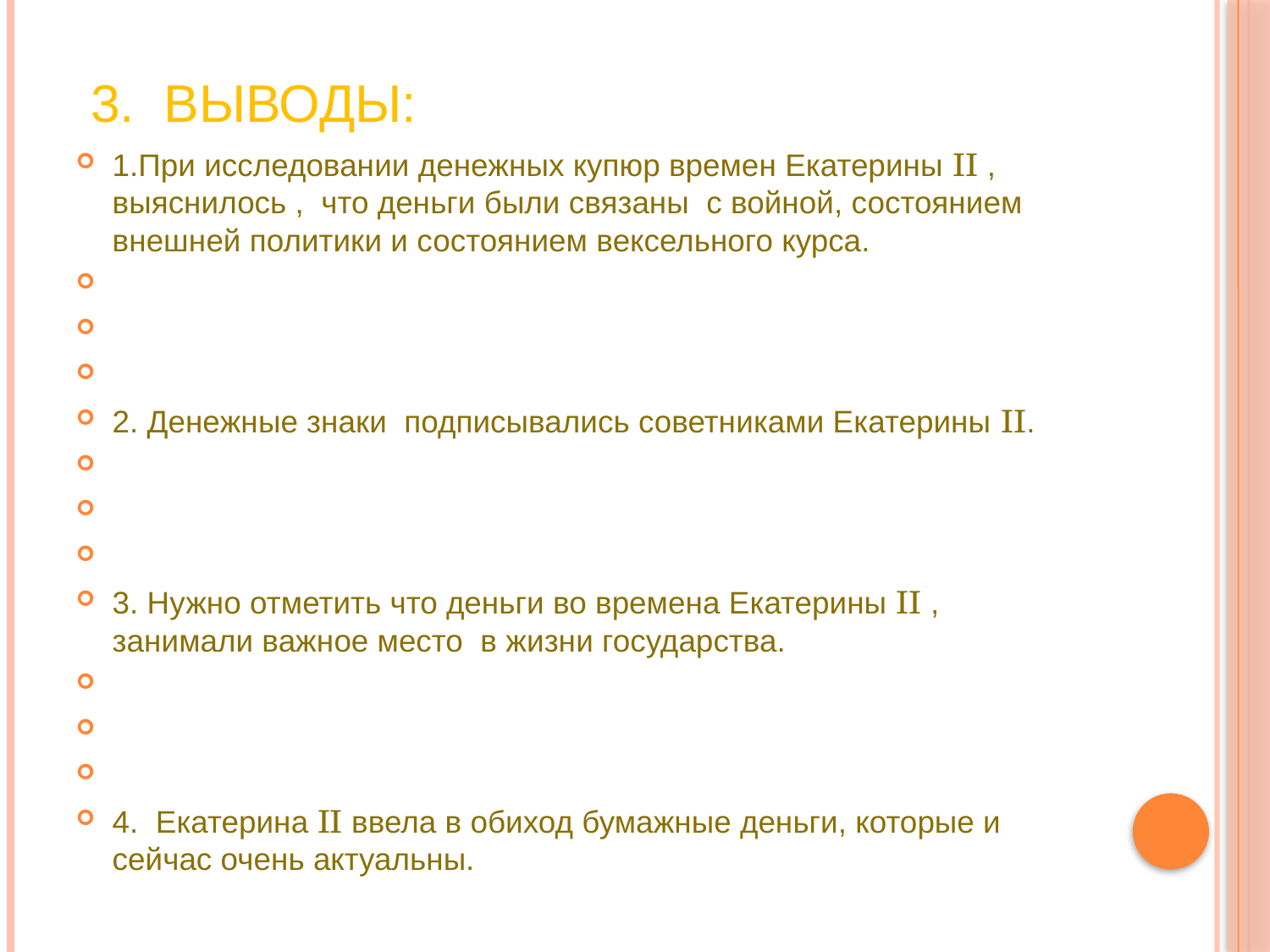

# 3.  Выводы:
1.При исследовании денежных купюр времен Екатерины II , выяснилось ,  что деньги были связаны  с войной, состоянием внешней политики и состоянием вексельного курса.

2. Денежные знаки  подписывались советниками Екатерины II.

3. Нужно отметить что деньги во времена Екатерины II , занимали важное место  в жизни государства.

4.  Екатерина II ввела в обиход бумажные деньги, которые и сейчас очень актуальны.